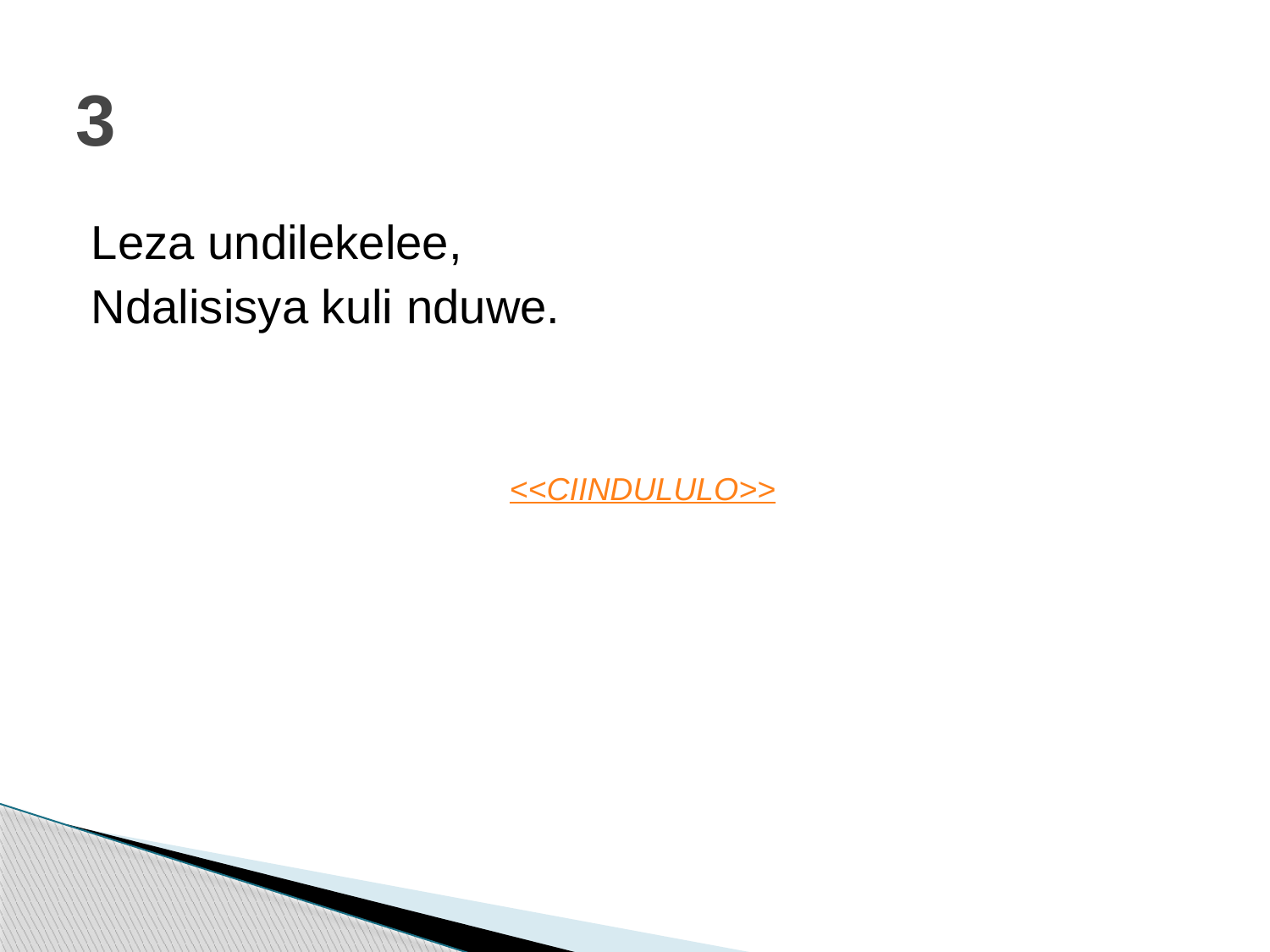

# 3
Leza undilekelee,
Ndalisisya kuli nduwe.

<<CIINDULULO>>